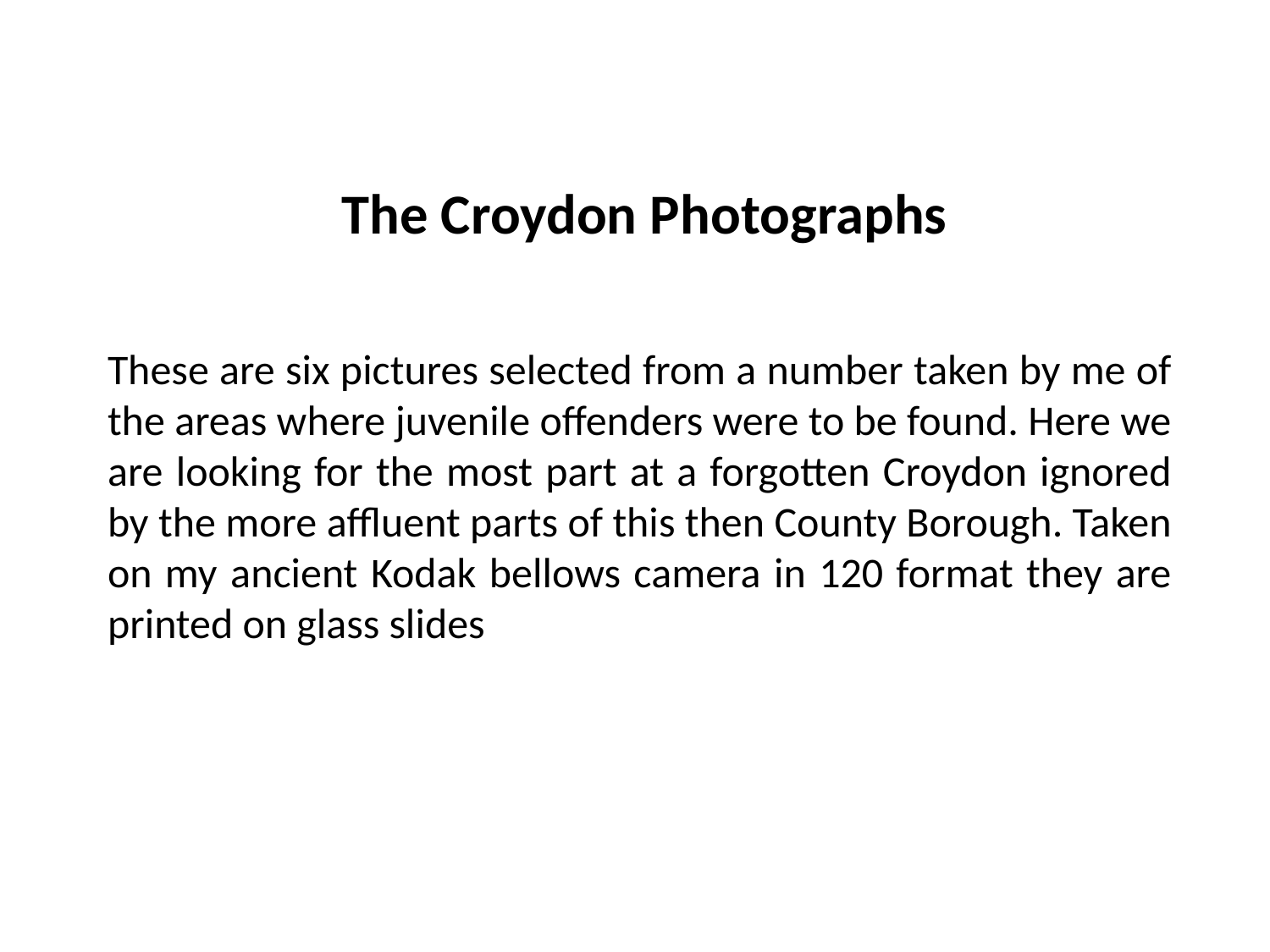

# The Croydon Photographs
These are six pictures selected from a number taken by me of the areas where juvenile offenders were to be found. Here we are looking for the most part at a forgotten Croydon ignored by the more affluent parts of this then County Borough. Taken on my ancient Kodak bellows camera in 120 format they are printed on glass slides